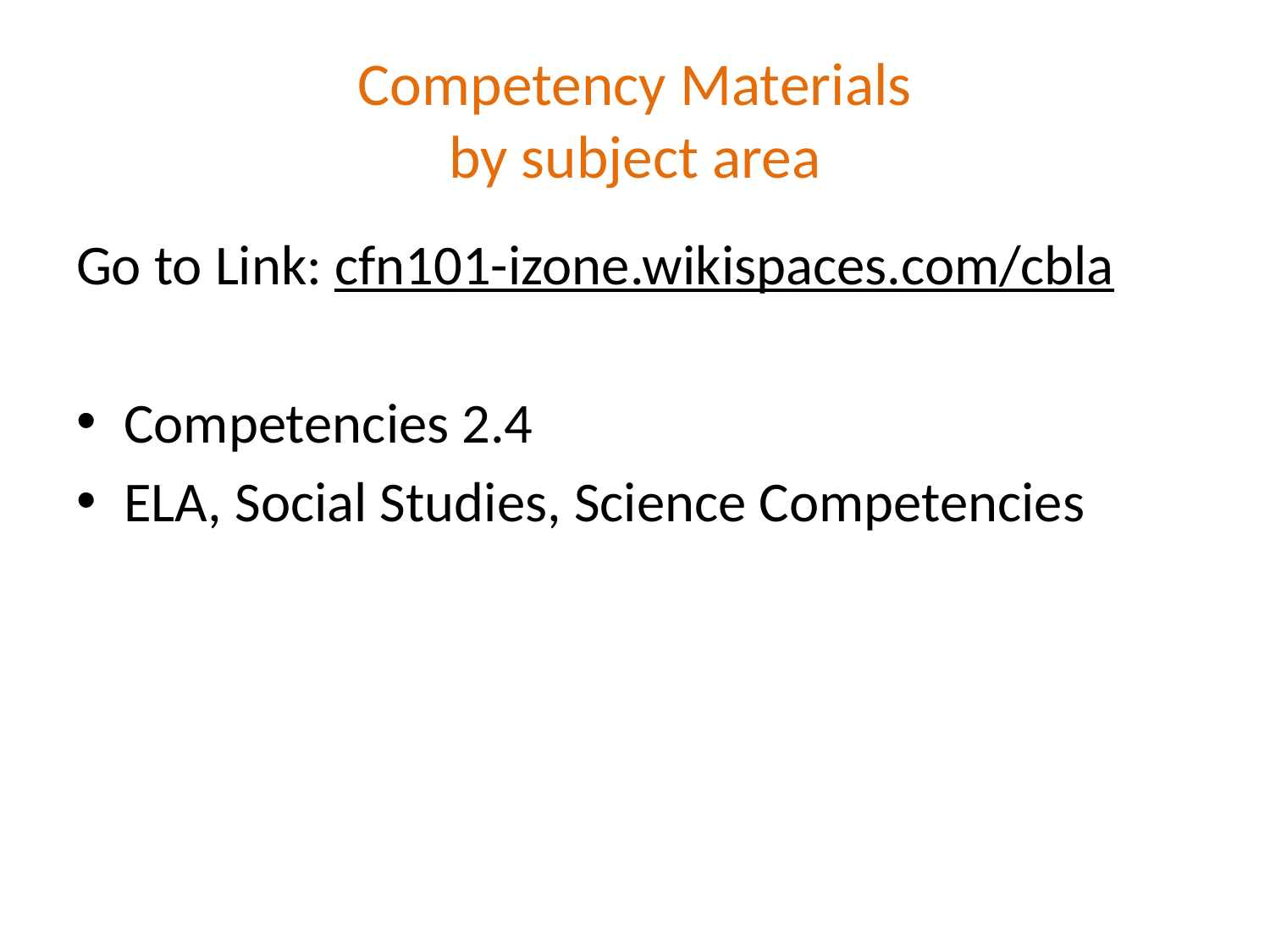

# Competency Materials by subject area
Go to Link: cfn101-izone.wikispaces.com/cbla

Competencies 2.4
ELA, Social Studies, Science Competencies